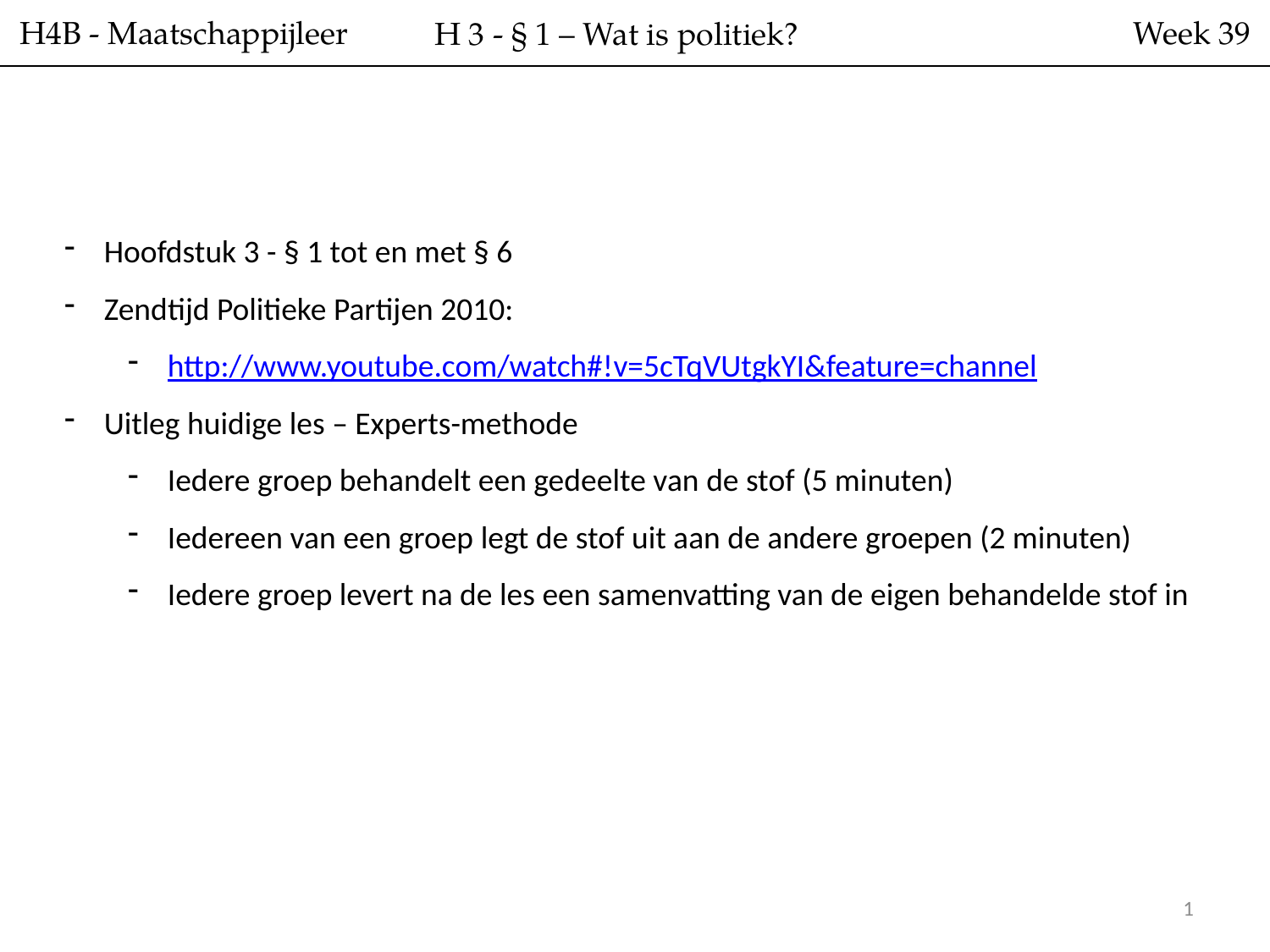

H4B - Maatschappijleer
Week 39
H 3 - § 1 – Wat is politiek?
Hoofdstuk 3 - § 1 tot en met § 6
Zendtijd Politieke Partijen 2010:
http://www.youtube.com/watch#!v=5cTqVUtgkYI&feature=channel
Uitleg huidige les – Experts-methode
Iedere groep behandelt een gedeelte van de stof (5 minuten)
Iedereen van een groep legt de stof uit aan de andere groepen (2 minuten)
Iedere groep levert na de les een samenvatting van de eigen behandelde stof in
1